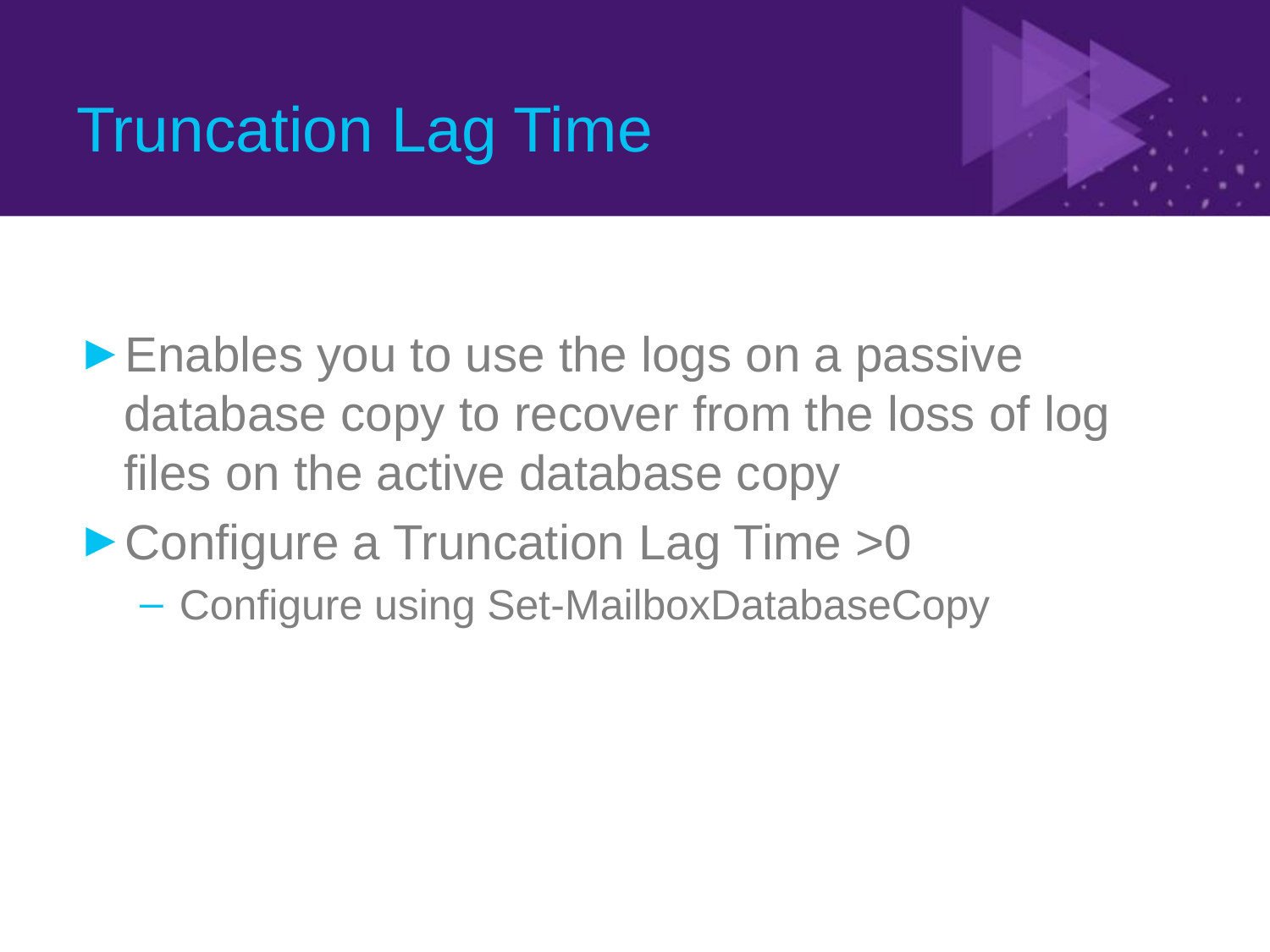

# Truncation Lag Time
Enables you to use the logs on a passive database copy to recover from the loss of log files on the active database copy
Configure a Truncation Lag Time >0
Configure using Set-MailboxDatabaseCopy